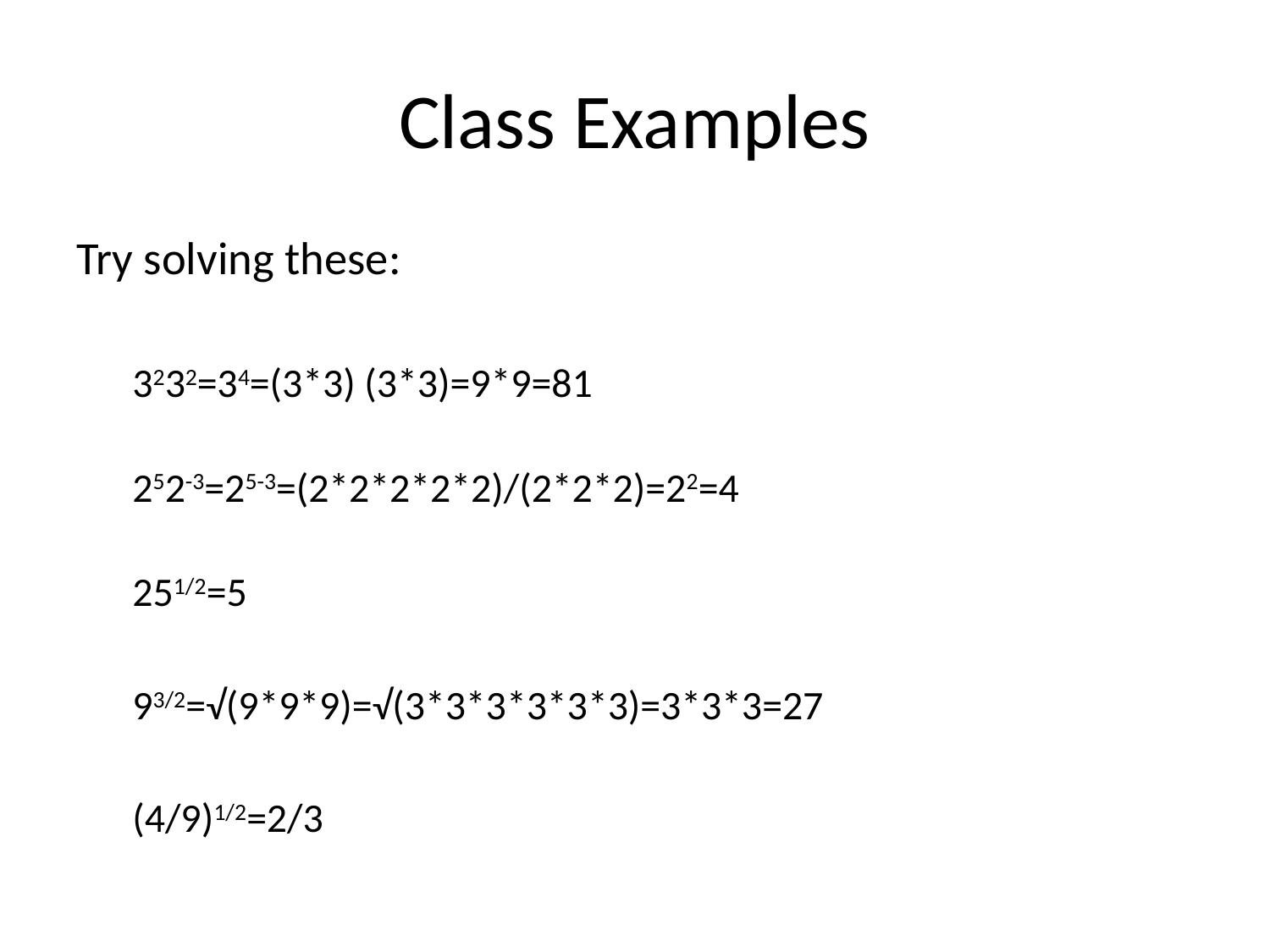

# Class Examples
Try solving these:

3232=34=(3*3) (3*3)=9*9=81

252-3=25-3=(2*2*2*2*2)/(2*2*2)=22=4

251/2=5

93/2=√(9*9*9)=√(3*3*3*3*3*3)=3*3*3=27

(4/9)1/2=2/3